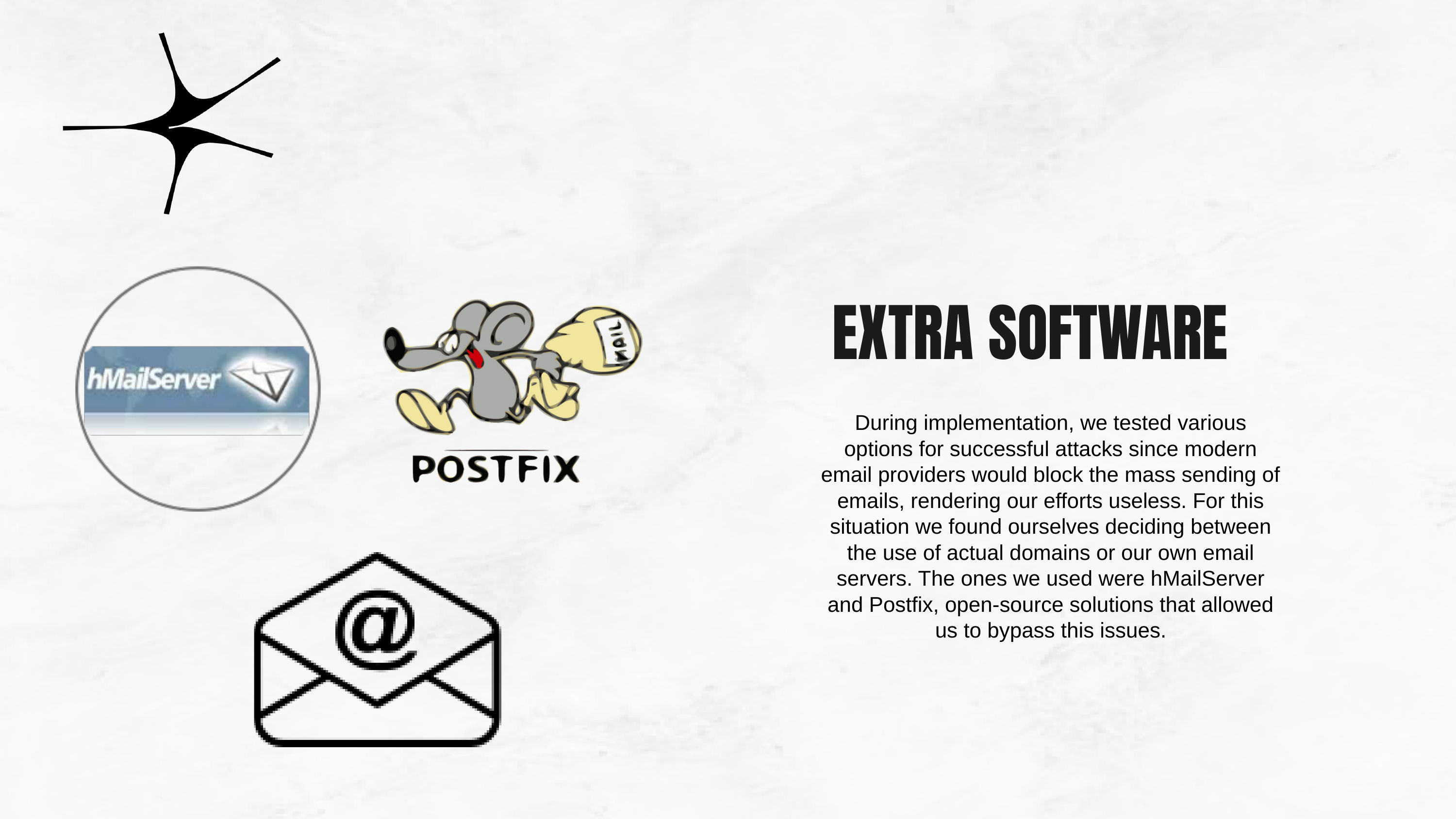

EXTRA SOFTWARE
During implementation, we tested various options for successful attacks since modern email providers would block the mass sending of emails, rendering our efforts useless. For this situation we found ourselves deciding between the use of actual domains or our own email servers. The ones we used were hMailServer and Postfix, open-source solutions that allowed us to bypass this issues.